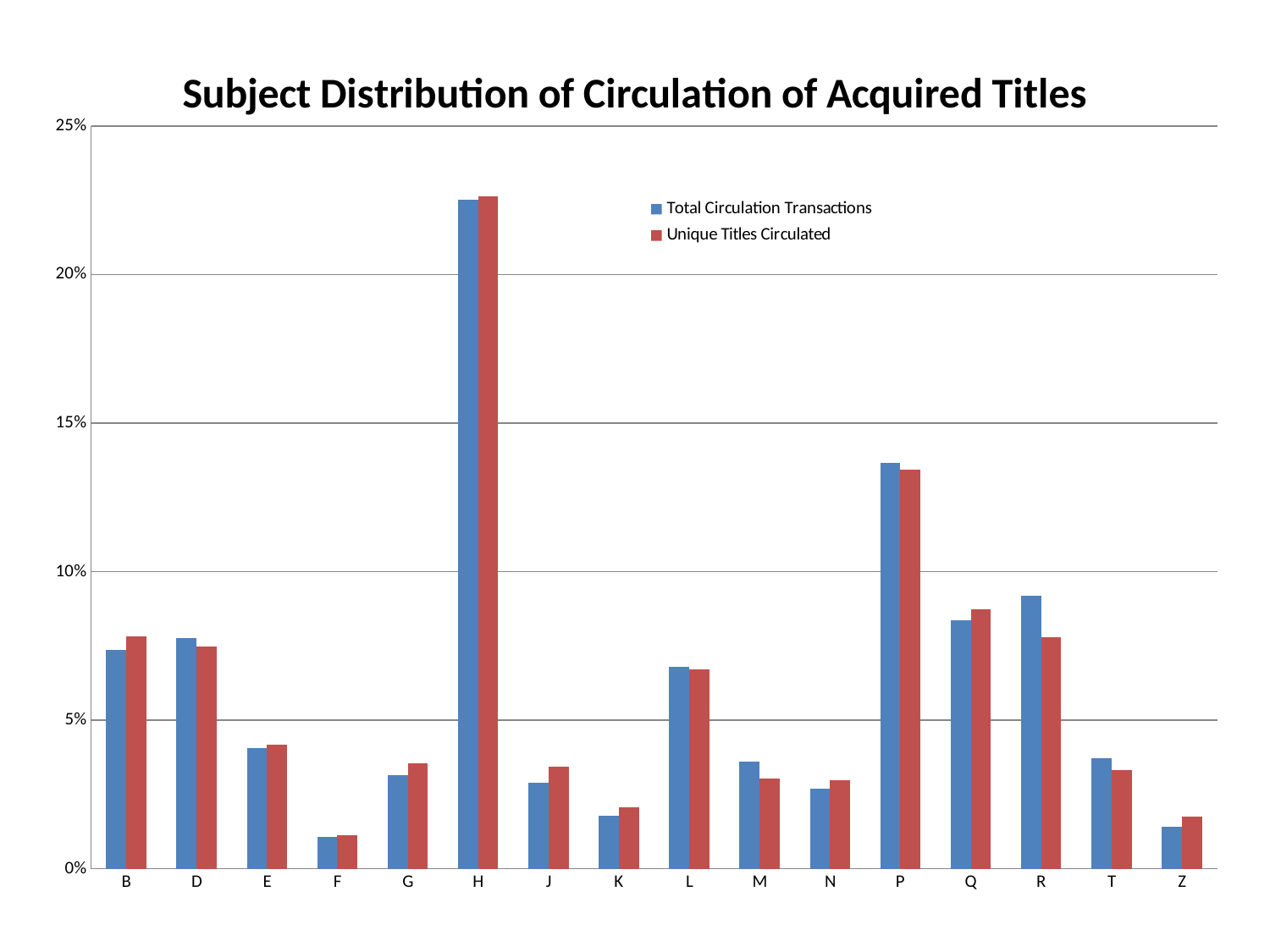

### Chart: Subject Distribution of Circulation of Acquired Titles

| Category | Total Circulation Transactions | Unique Titles Circulated |
|---|---|---|
| B | 0.0736196319018405 | 0.07812809835415427 |
| D | 0.07751485052098549 | 0.07475708903430497 |
| E | 0.040510273639107995 | 0.04164187983343248 |
| F | 0.010711851202648748 | 0.011302795954788817 |
| G | 0.03135650988411725 | 0.03549474519135435 |
| H | 0.22514363618658098 | 0.2262542137616498 |
| J | 0.029019378712630245 | 0.034304977196113424 |
| K | 0.01782062518258837 | 0.02062264525084275 |
| L | 0.06787418443860162 | 0.06702359706523894 |
| M | 0.036030772227091244 | 0.030339083878643664 |
| N | 0.026877008472100495 | 0.0297441998810232 |
| P | 0.13672217353198948 | 0.13444378346222485 |
| Q | 0.08374720031161749 | 0.0874479476502082 |
| R | 0.09182977894634337 | 0.07792980368828079 |
| T | 0.03719933781283474 | 0.0331152092008725 |
| Z | 0.014022787028921999 | 0.017449930596866944 |